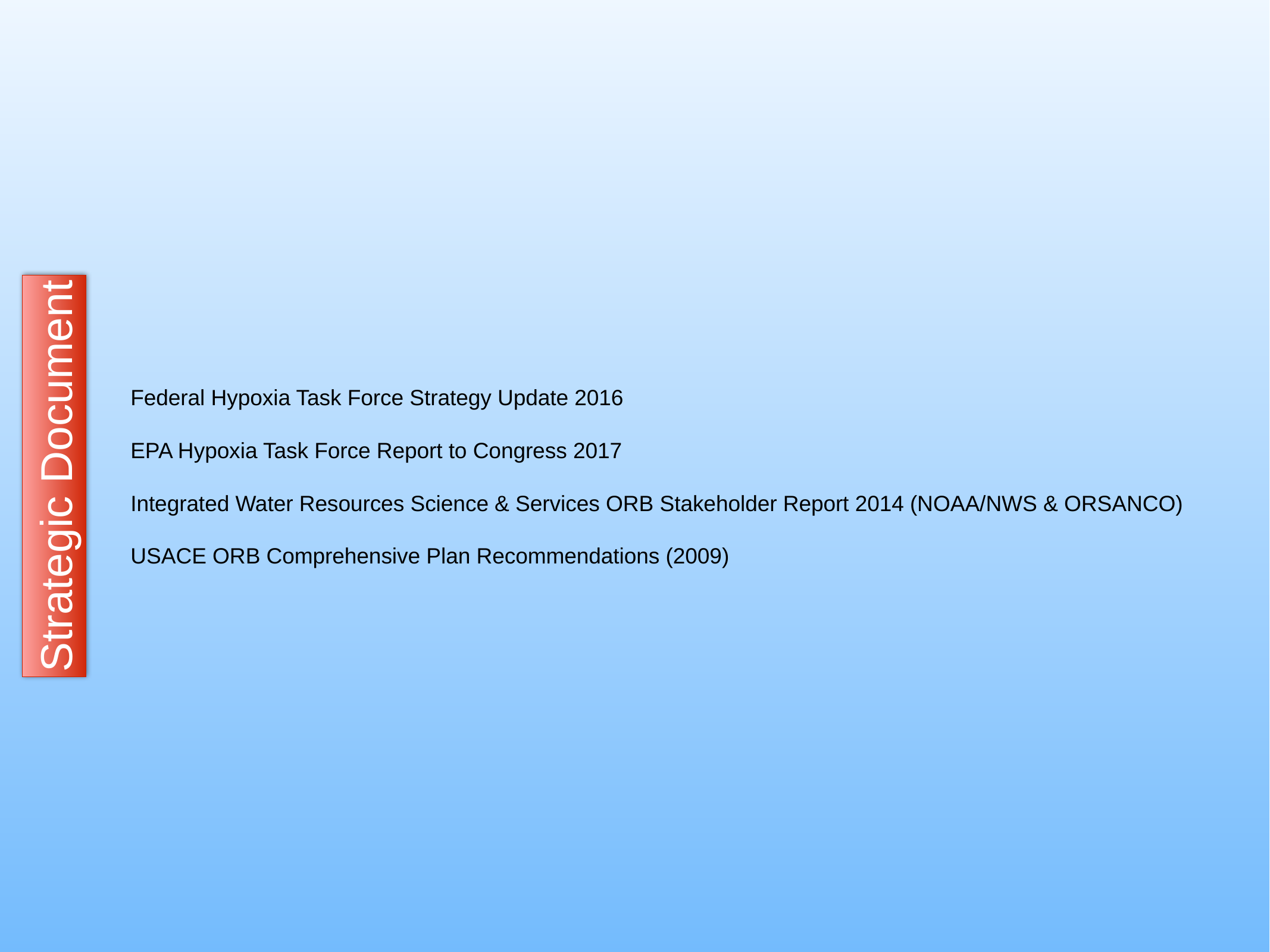

# Federal Hypoxia Task Force Strategy Update 2016 EPA Hypoxia Task Force Report to Congress 2017 Integrated Water Resources Science & Services ORB Stakeholder Report 2014 (NOAA/NWS & ORSANCO) USACE ORB Comprehensive Plan Recommendations (2009)
Strategic Document